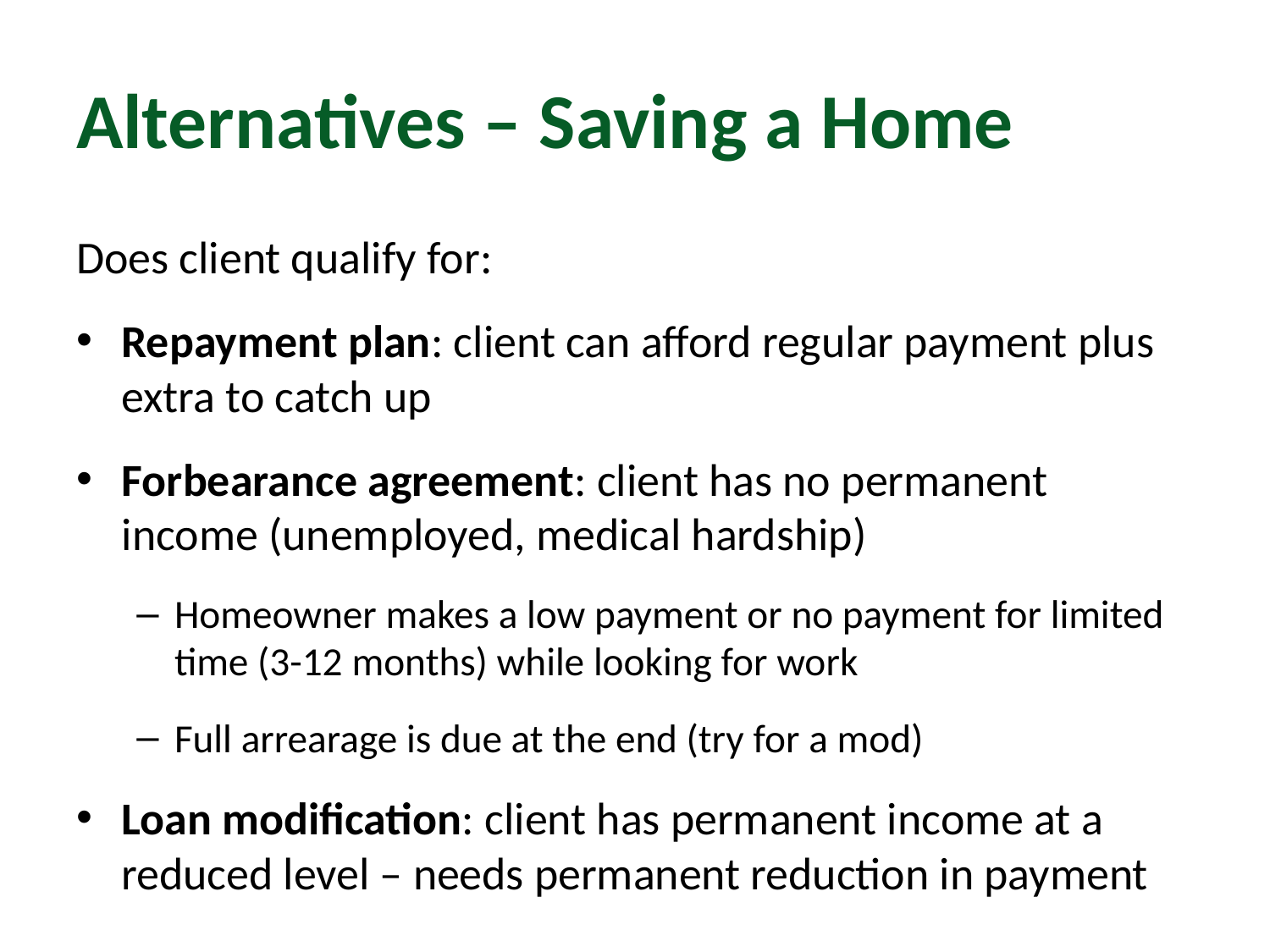

# Alternatives – Saving a Home
Does client qualify for:
Repayment plan: client can afford regular payment plus extra to catch up
Forbearance agreement: client has no permanent income (unemployed, medical hardship)
Homeowner makes a low payment or no payment for limited time (3-12 months) while looking for work
Full arrearage is due at the end (try for a mod)
Loan modification: client has permanent income at a reduced level – needs permanent reduction in payment